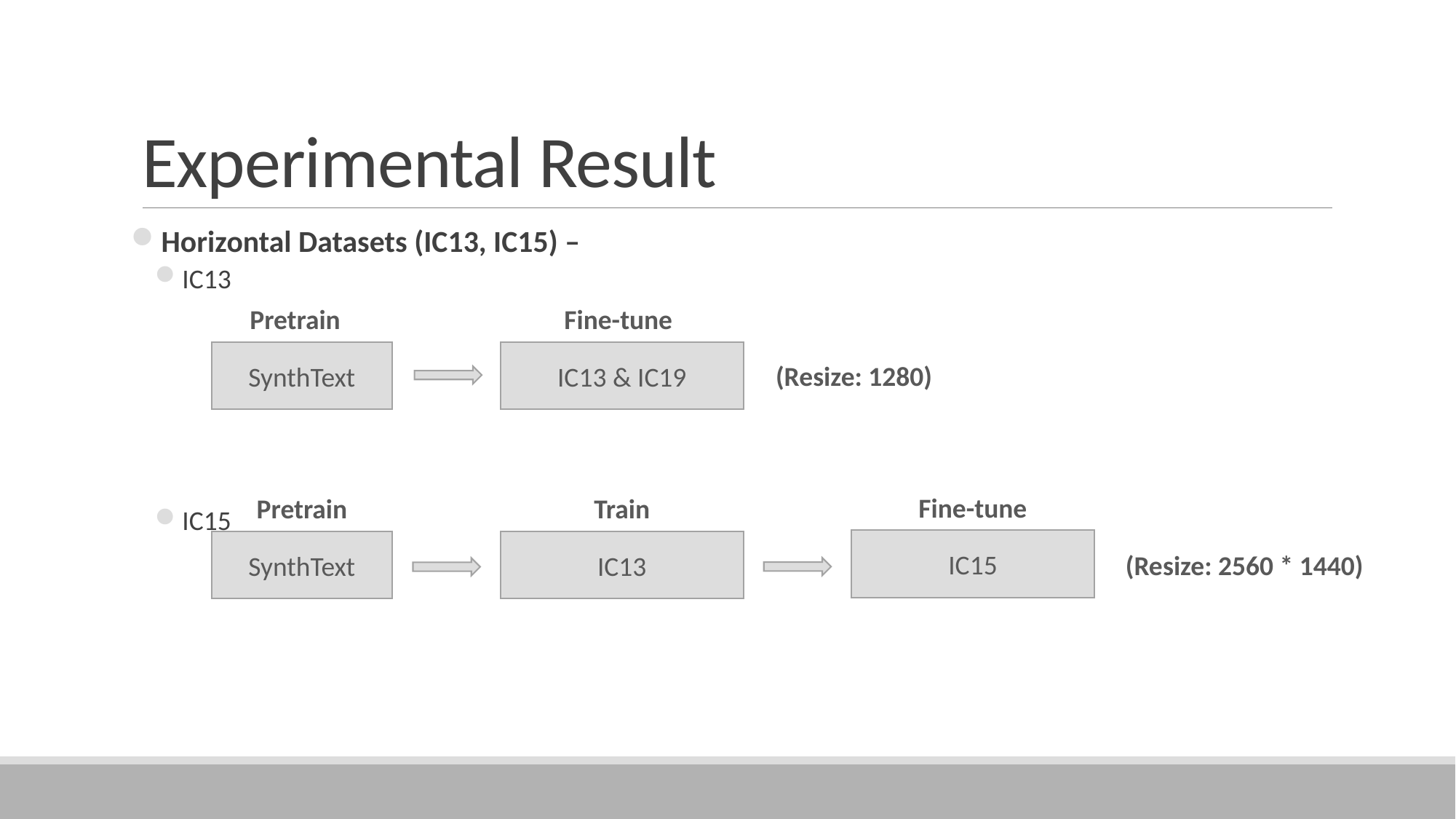

# Experimental Result
Horizontal Datasets (IC13, IC15) –
IC13

IC15

Pretrain
Fine-tune
SynthText
IC13 & IC19
(Resize: 1280)

Fine-tune
Pretrain
Train
IC15
SynthText
IC13
(Resize: 2560 * 1440)